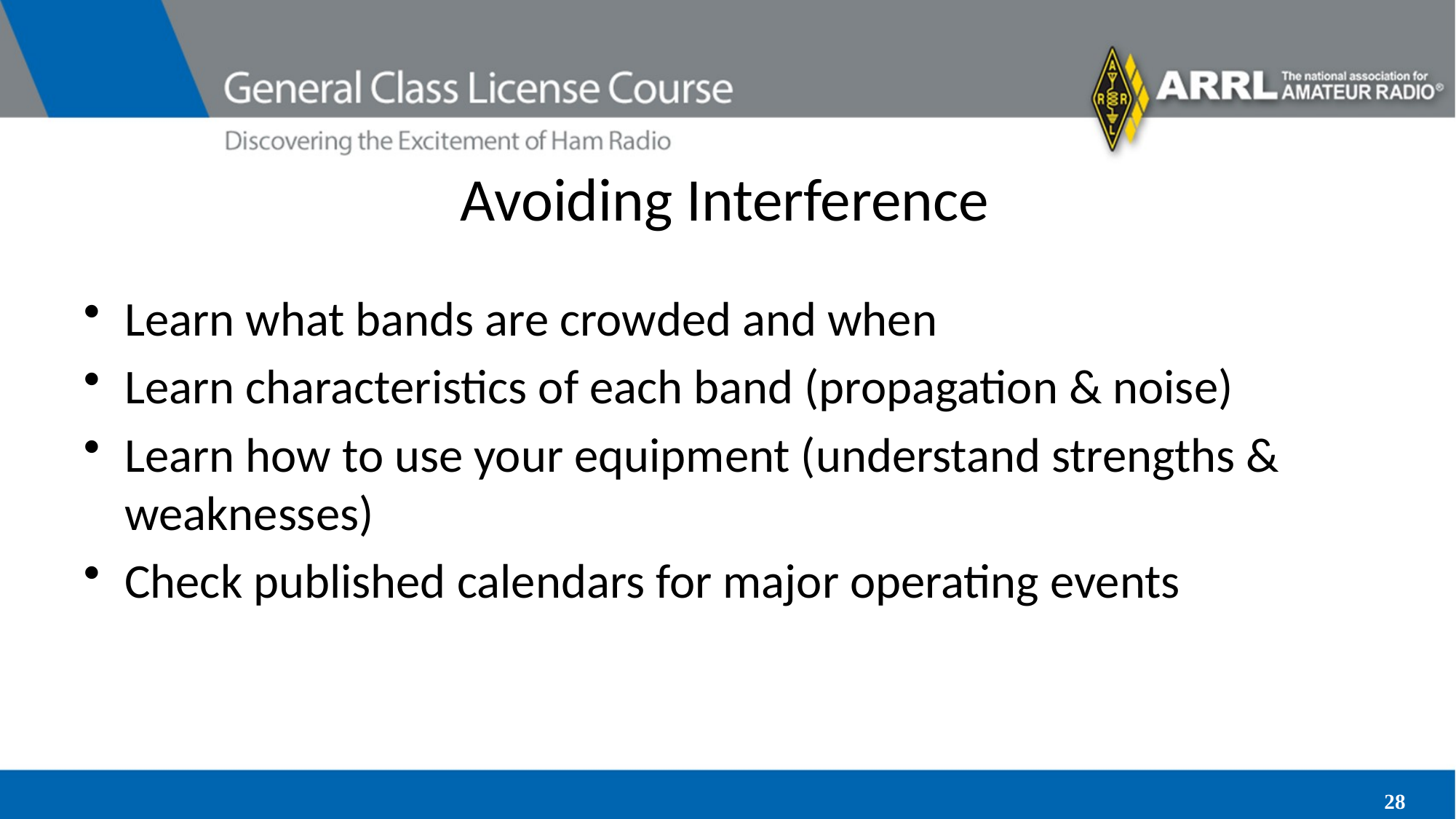

# Avoiding Interference
Learn what bands are crowded and when
Learn characteristics of each band (propagation & noise)
Learn how to use your equipment (understand strengths & weaknesses)
Check published calendars for major operating events